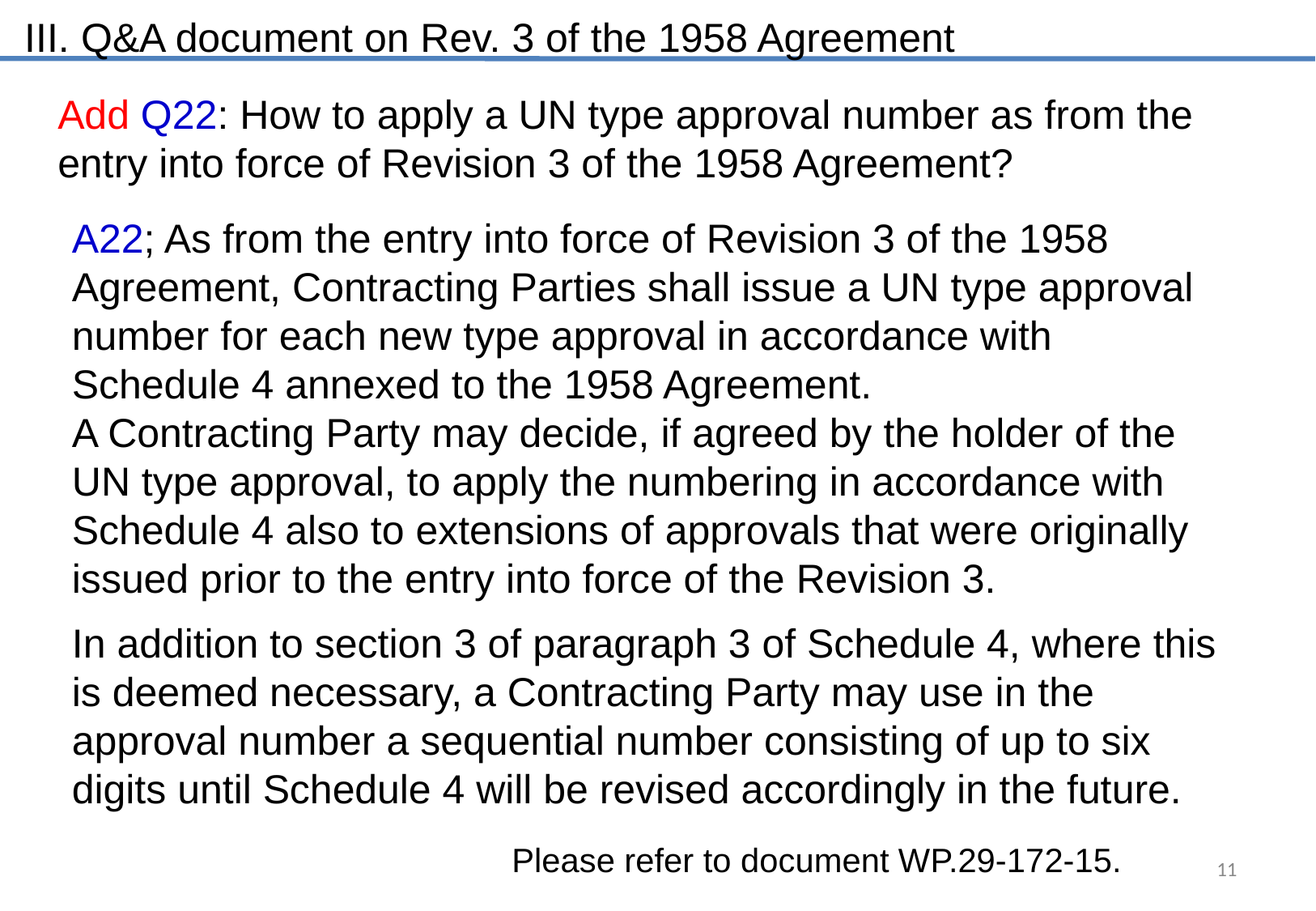

III. Q&A document on Rev. 3 of the 1958 Agreement

Add Q22: How to apply a UN type approval number as from the entry into force of Revision 3 of the 1958 Agreement?
A22; As from the entry into force of Revision 3 of the 1958 Agreement, Contracting Parties shall issue a UN type approval number for each new type approval in accordance with Schedule 4 annexed to the 1958 Agreement.
A Contracting Party may decide, if agreed by the holder of the UN type approval, to apply the numbering in accordance with Schedule 4 also to extensions of approvals that were originally issued prior to the entry into force of the Revision 3.

In addition to section 3 of paragraph 3 of Schedule 4, where this is deemed necessary, a Contracting Party may use in the approval number a sequential number consisting of up to six digits until Schedule 4 will be revised accordingly in the future.
Please refer to document WP.29-172-15.
11